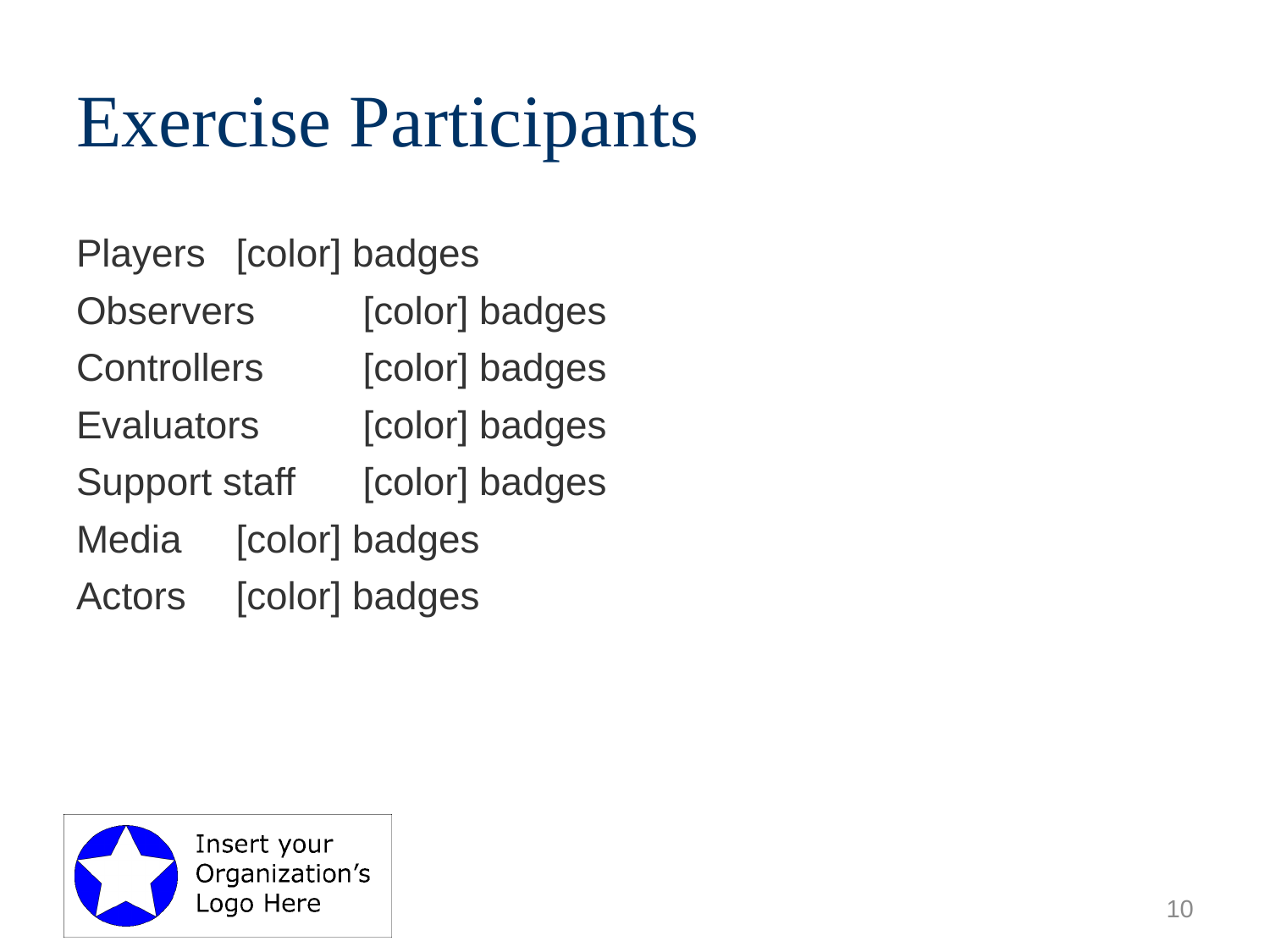

# Exercise Participants
Players	[color] badges
Observers	[color] badges
Controllers	[color] badges
Evaluators	[color] badges
Support staff	[color] badges
Media	[color] badges
Actors	[color] badges
10